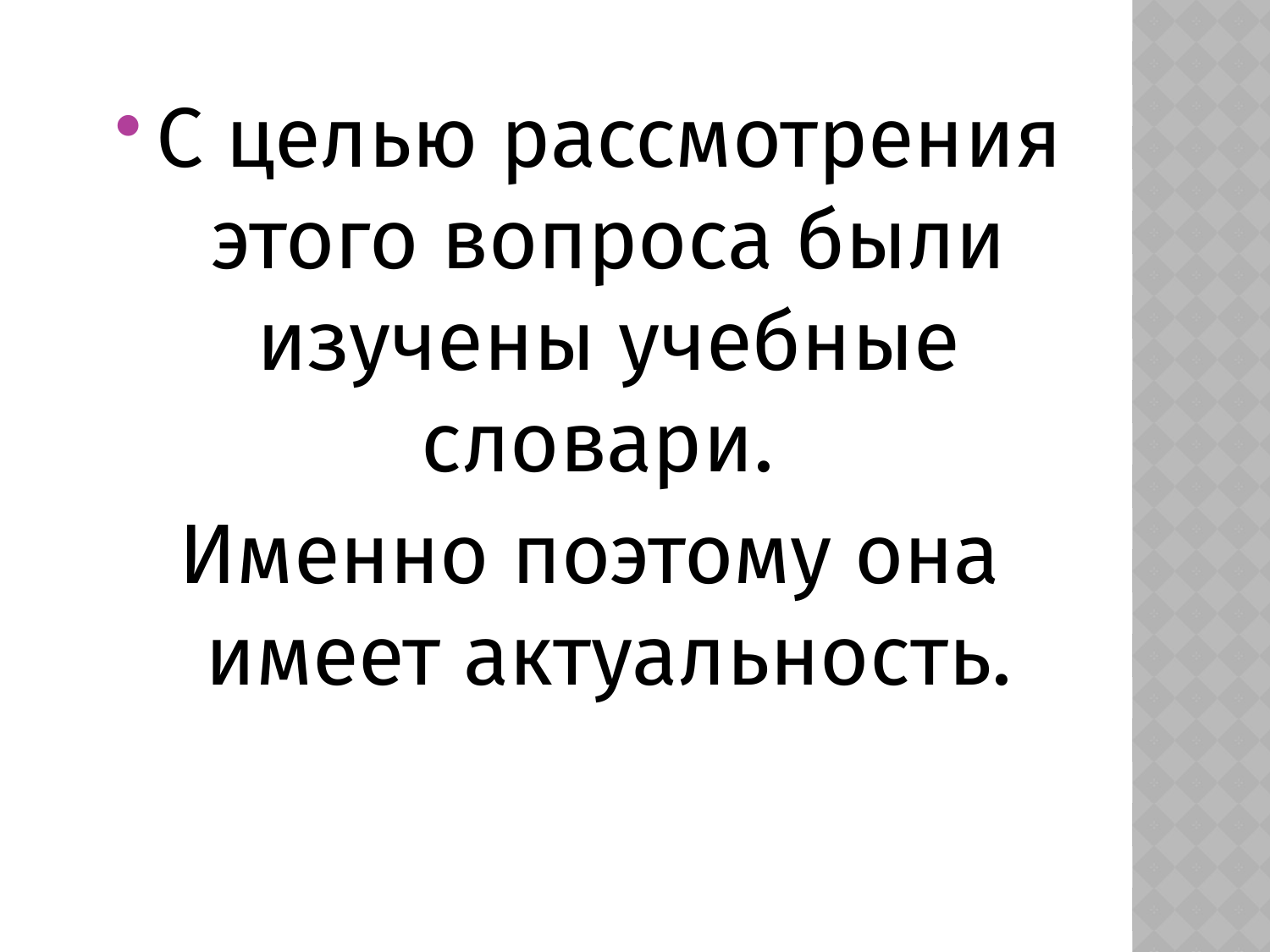

С целью рассмотрения этого вопроса были изучены учебные словари.
Именно поэтому она имеет актуальность.